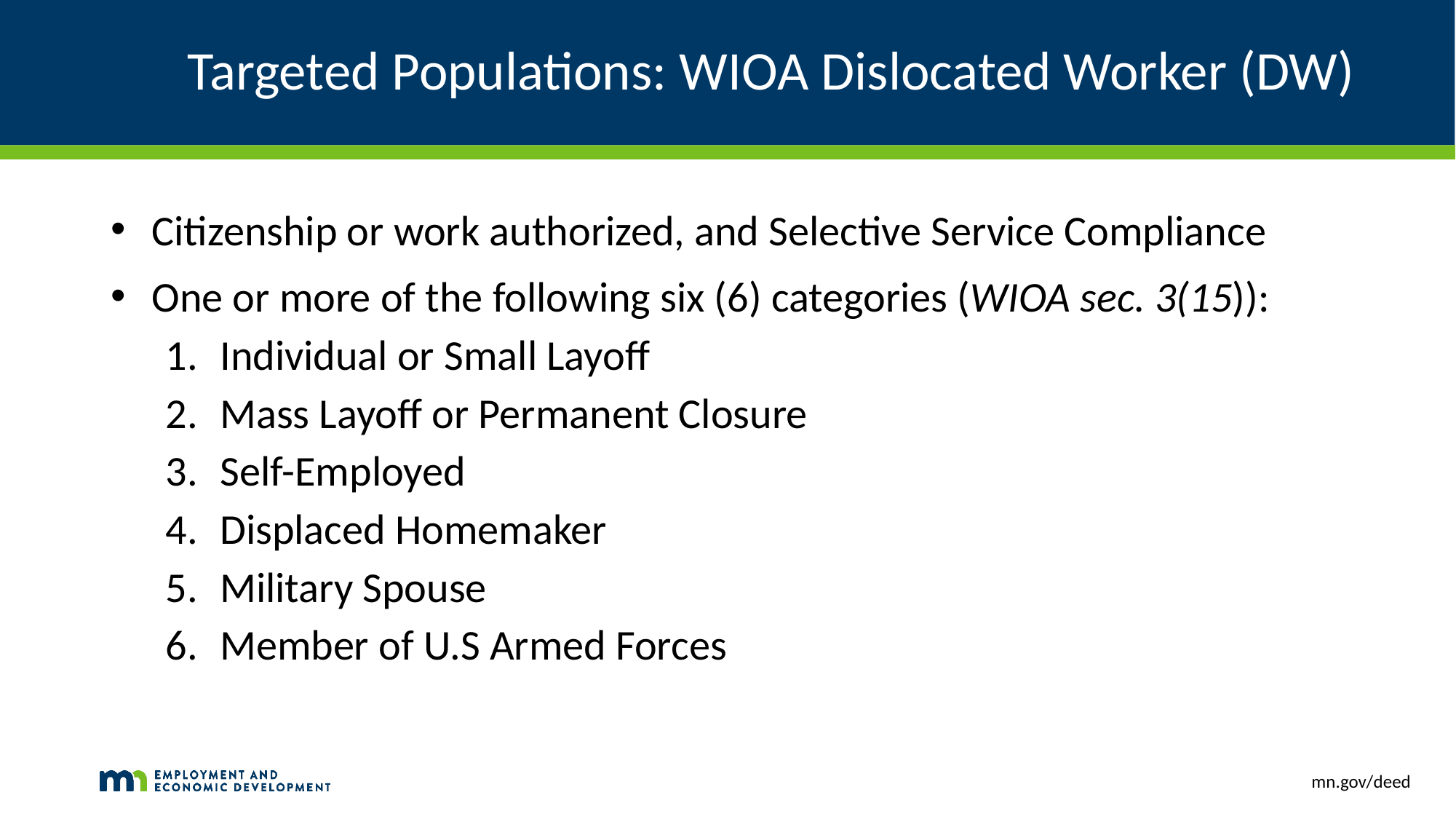

# Targeted Populations: WIOA Dislocated Worker (DW)
Citizenship or work authorized, and Selective Service Compliance
One or more of the following six (6) categories (WIOA sec. 3(15)):
Individual or Small Layoff
Mass Layoff or Permanent Closure
Self-Employed
Displaced Homemaker
Military Spouse
Member of U.S Armed Forces
mn.gov/deed